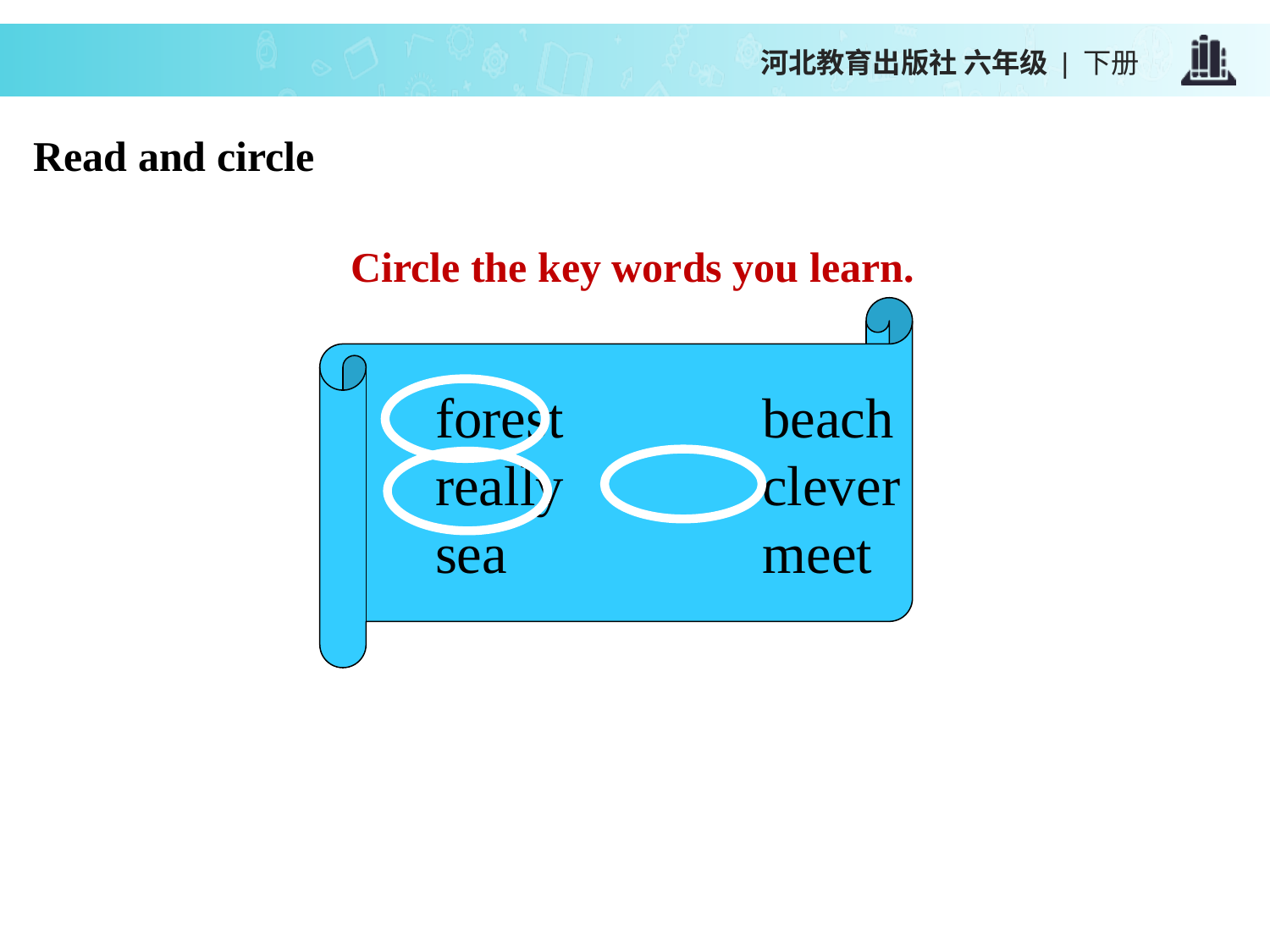

Read and circle
Circle the key words you learn.
    forest              beach
    really              clever
    sea                  meet